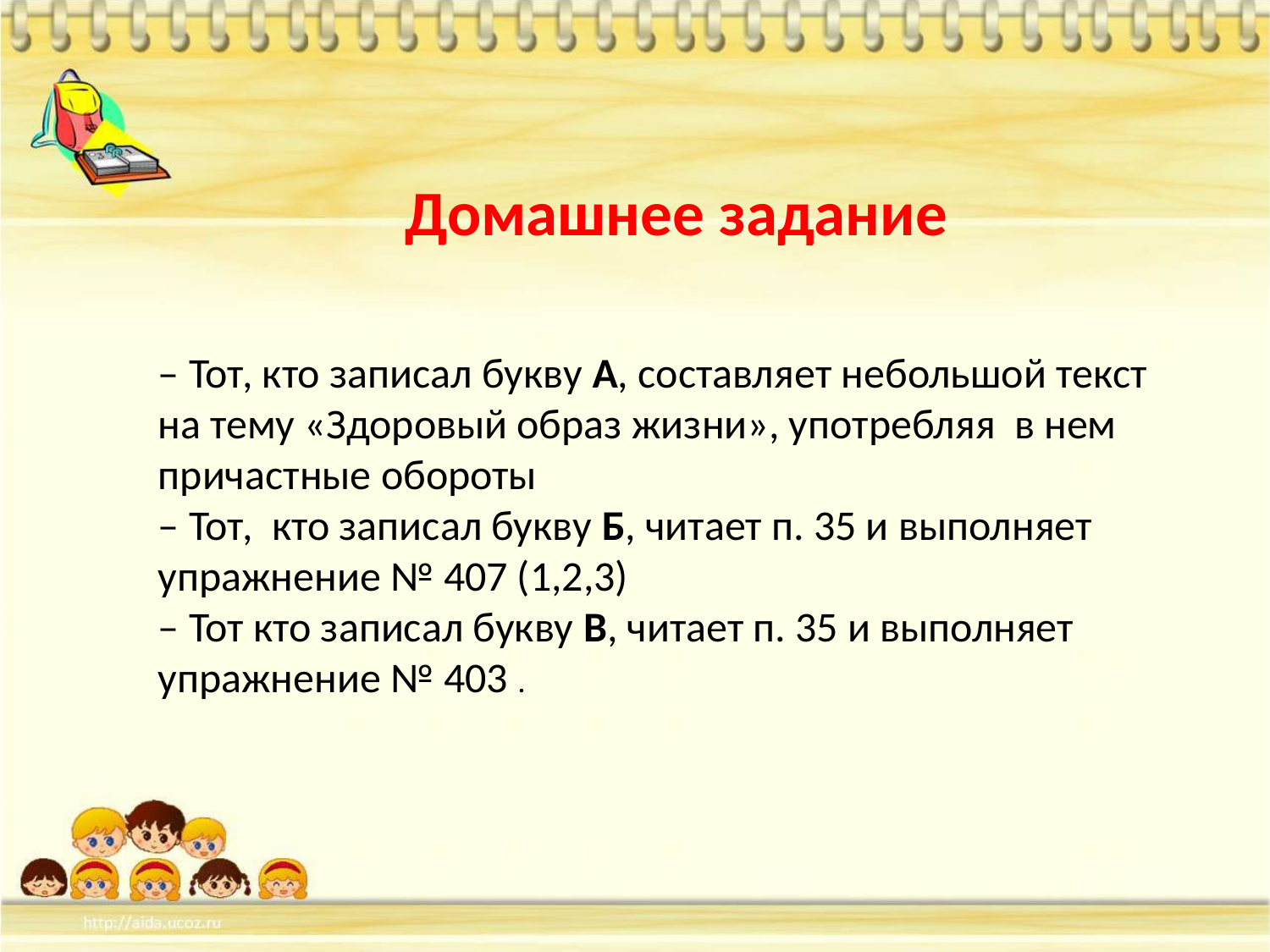

Домашнее задание

– Тот, кто записал букву А, составляет небольшой текст  на тему «Здоровый образ жизни», употребляя  в нем причастные обороты
– Тот,  кто записал букву Б, читает п. 35 и выполняет упражнение № 407 (1,2,3)
– Тот кто записал букву В, читает п. 35 и выполняет упражнение № 403 .